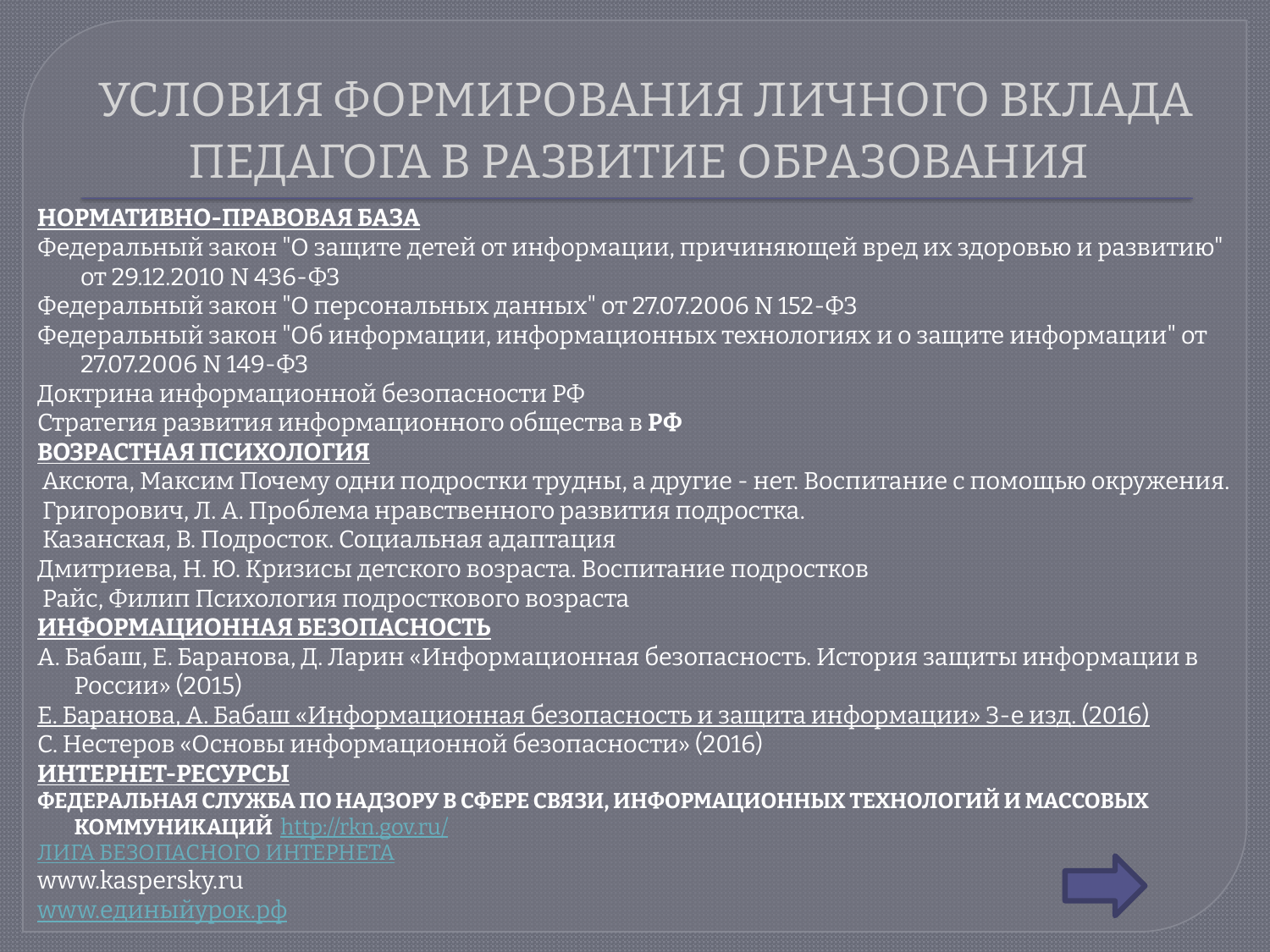

# УСЛОВИЯ ФОРМИРОВАНИЯ ЛИЧНОГО ВКЛАДА ПЕДАГОГА В РАЗВИТИЕ ОБРАЗОВАНИЯ
НОРМАТИВНО-ПРАВОВАЯ БАЗА
Федеральный закон "О защите детей от информации, причиняющей вред их здоровью и развитию" от 29.12.2010 N 436-ФЗ
Федеральный закон "О персональных данных" от 27.07.2006 N 152-ФЗ
Федеральный закон "Об информации, информационных технологиях и о защите информации" от 27.07.2006 N 149-ФЗ
Доктрина информационной безопасности РФ
Стратегия развития информационного общества в РФ
ВОЗРАСТНАЯ ПСИХОЛОГИЯ
 Аксюта, Максим Почему одни подростки трудны, а другие - нет. Воспитание с помощью окружения.
 Григорович, Л. А. Проблема нравственного развития подростка.
 Казанская, В. Подросток. Социальная адаптация
Дмитриева, Н. Ю. Кризисы детского возраста. Воспитание подростков
 Райс, Филип Психология подросткового возраста
ИНФОРМАЦИОННАЯ БЕЗОПАСНОСТЬ
А. Бабаш, Е. Баранова, Д. Ларин «Информационная безопасность. История защиты информации в России» (2015)
Е. Баранова, А. Бабаш «Информационная безопасность и защита информации» 3-е изд. (2016)
С. Нестеров «Основы информационной безопасности» (2016)
ИНТЕРНЕТ-РЕСУРСЫ
ФЕДЕРАЛЬНАЯ СЛУЖБА ПО НАДЗОРУ В СФЕРЕ СВЯЗИ, ИНФОРМАЦИОННЫХ ТЕХНОЛОГИЙ И МАССОВЫХ КОММУНИКАЦИЙ  http://rkn.gov.ru/
ЛИГА БЕЗОПАСНОГО ИНТЕРНЕТА
www.kaspersky.ru
www.единыйурок.рф